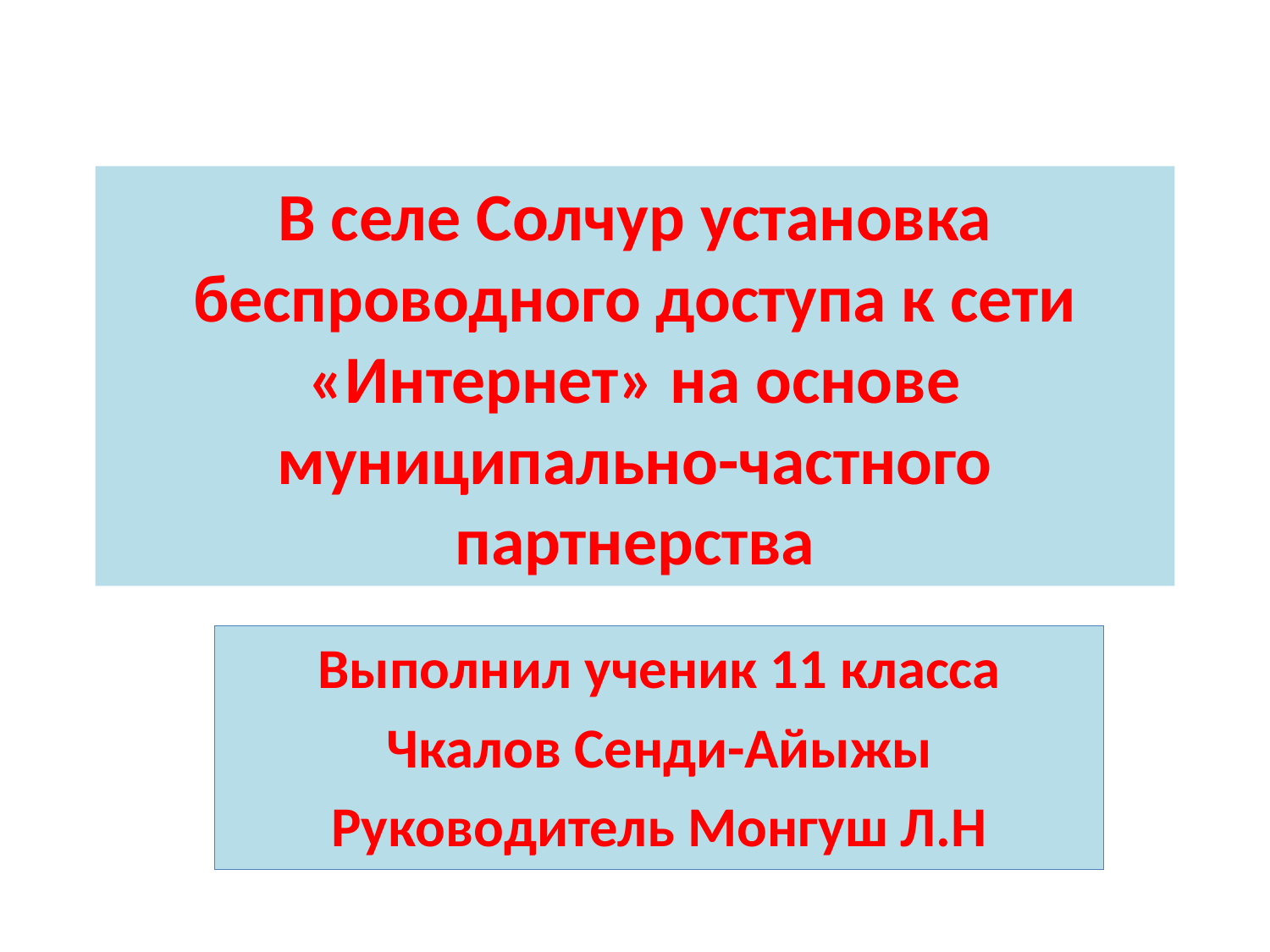

# В селе Солчур установка беспроводного доступа к сети «Интернет» на основе муниципально-частного партнерства
Выполнил ученик 11 класса
Чкалов Сенди-Айыжы
Руководитель Монгуш Л.Н